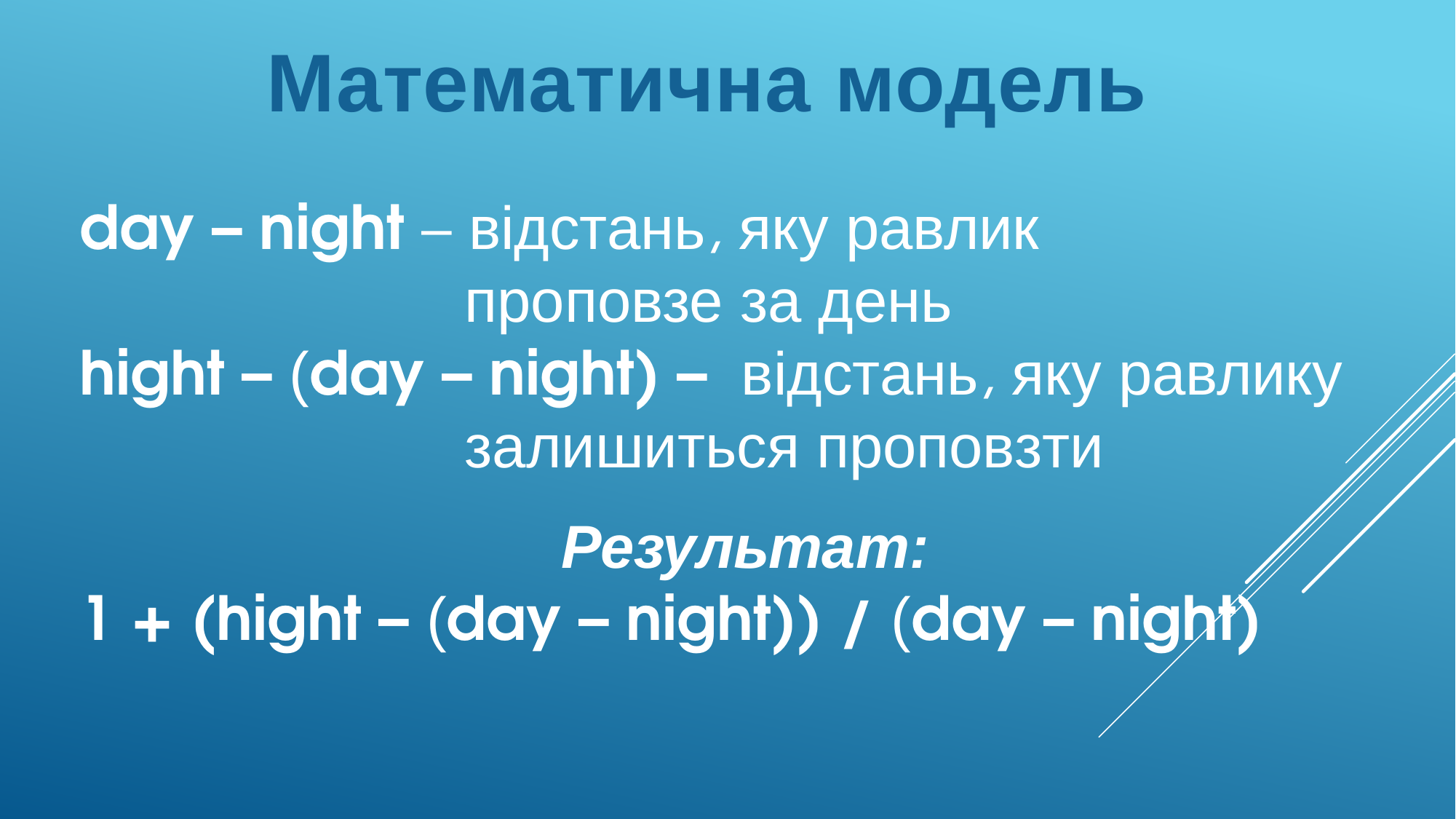

Математична модель
day – night – відстань, яку равлик
                       проповзе за день
hight – (day – night) –  відстань, яку равлику
                       залишиться проповзти
Результат:
1 + (hight – (day – night)) / (day – night)